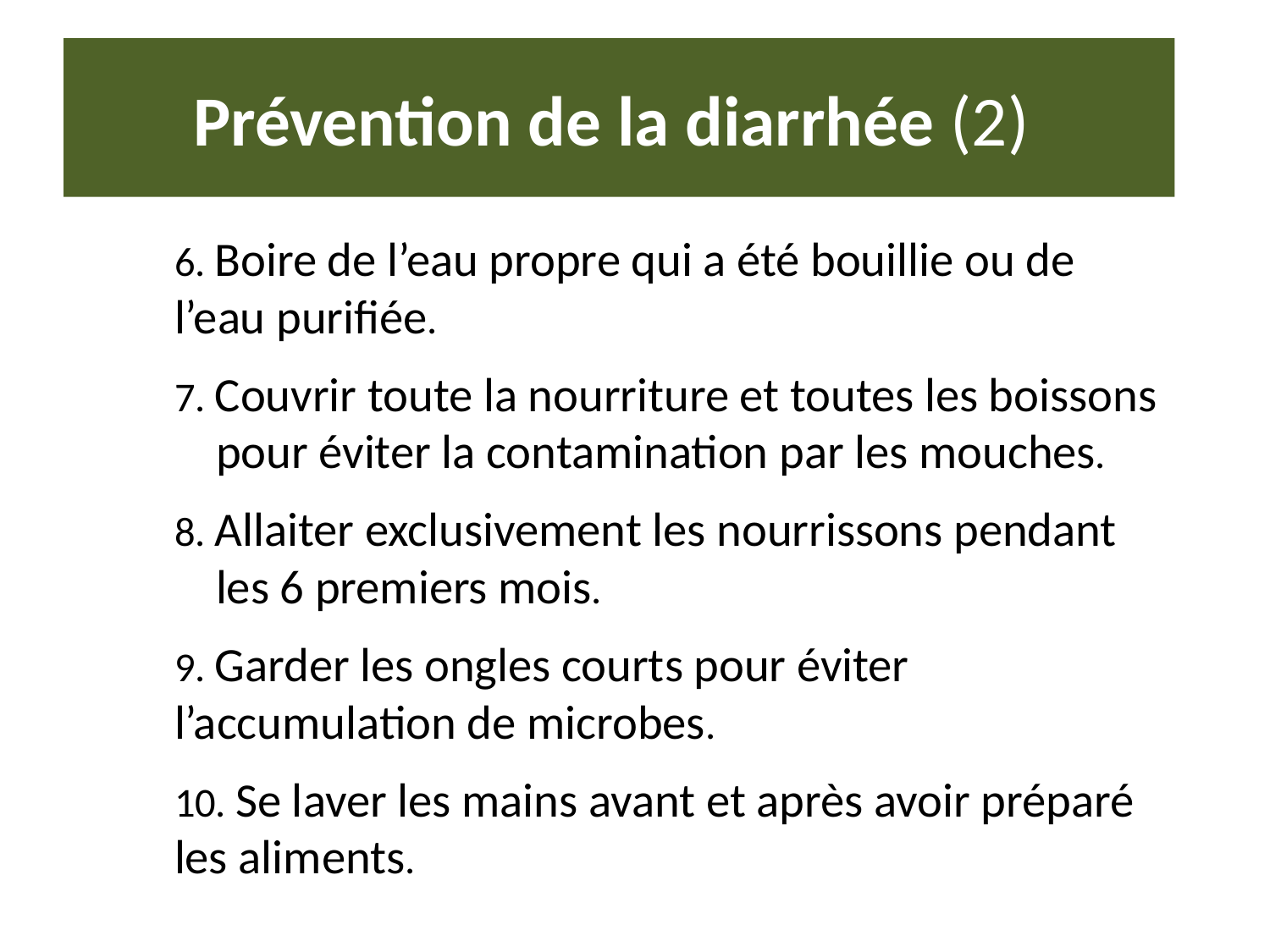

# Prévention de la diarrhée (2)
6. Boire de l’eau propre qui a été bouillie ou de l’eau purifiée.
7. Couvrir toute la nourriture et toutes les boissons pour éviter la contamination par les mouches.
8. Allaiter exclusivement les nourrissons pendant les 6 premiers mois.
9. Garder les ongles courts pour éviter l’accumulation de microbes.
10. Se laver les mains avant et après avoir préparé les aliments.